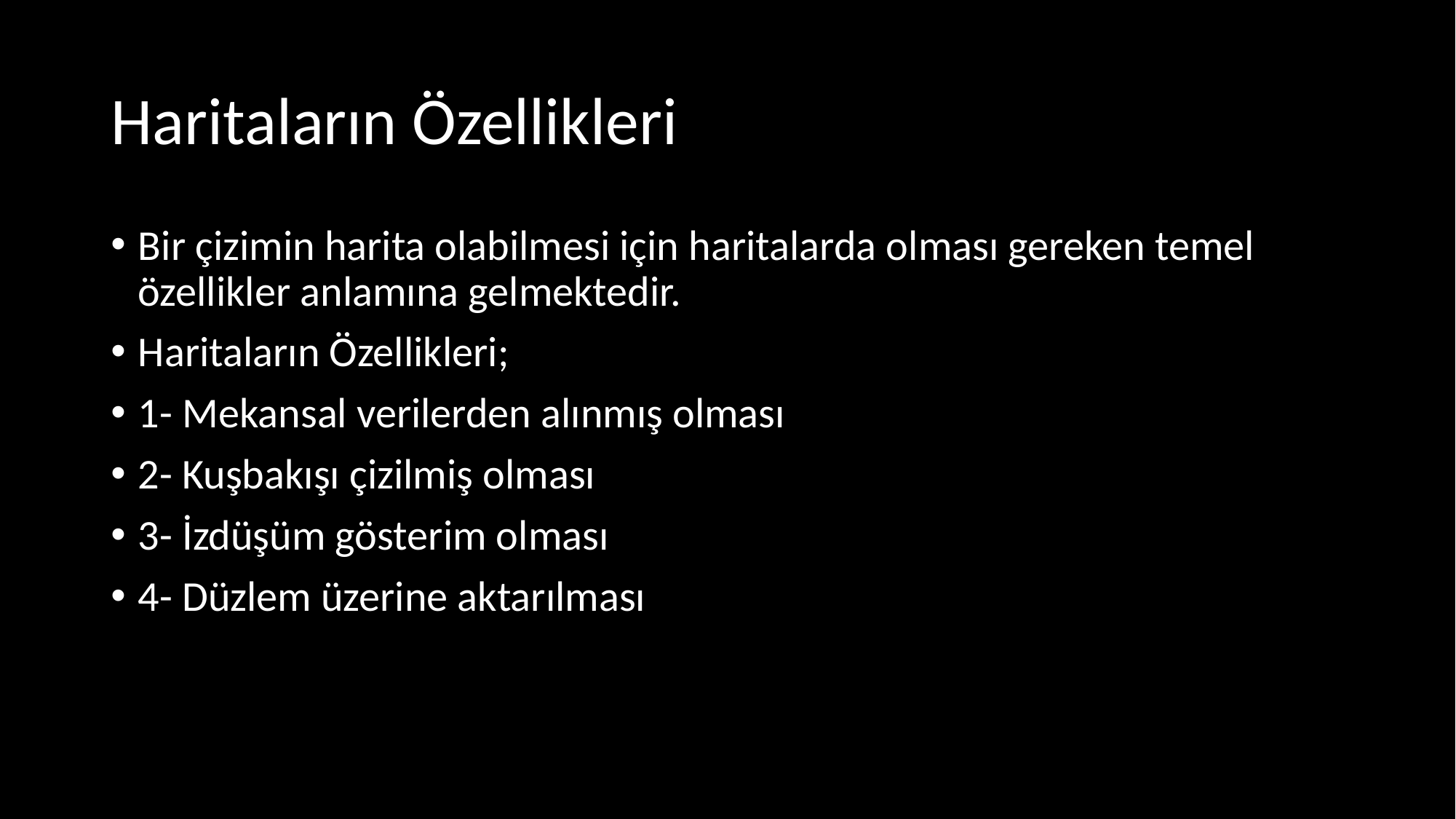

# Haritaların Özellikleri
Bir çizimin harita olabilmesi için haritalarda olması gereken temel özellikler anlamına gelmektedir.
Haritaların Özellikleri;
1- Mekansal verilerden alınmış olması
2- Kuşbakışı çizilmiş olması
3- İzdüşüm gösterim olması
4- Düzlem üzerine aktarılması